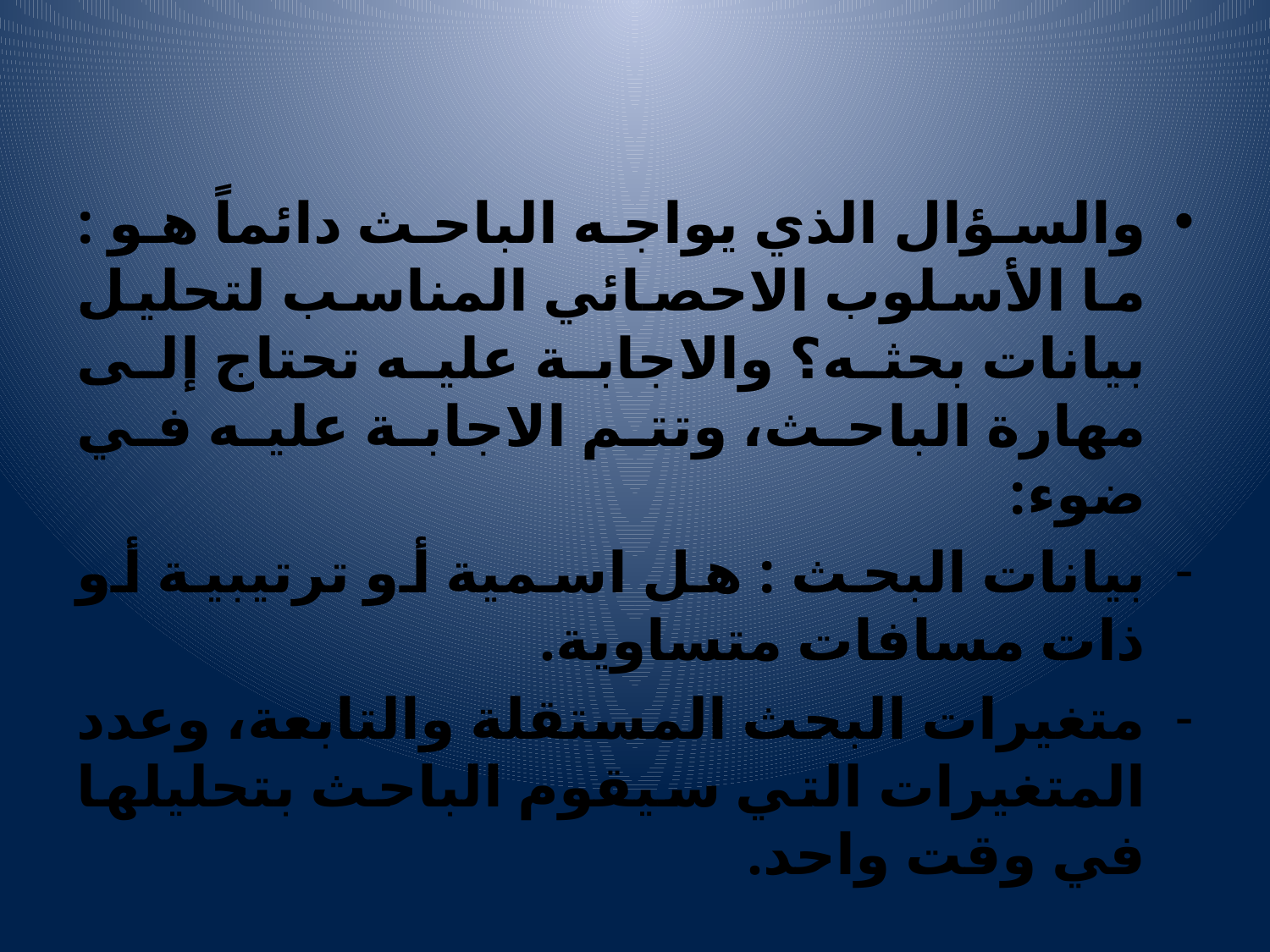

#
والسؤال الذي يواجه الباحث دائماً هو : ما الأسلوب الاحصائي المناسب لتحليل بيانات بحثه؟ والاجابة عليه تحتاج إلى مهارة الباحث، وتتم الاجابة عليه في ضوء:
بيانات البحث : هل اسمية أو ترتيبية أو ذات مسافات متساوية.
متغيرات البحث المستقلة والتابعة، وعدد المتغيرات التي سيقوم الباحث بتحليلها في وقت واحد.